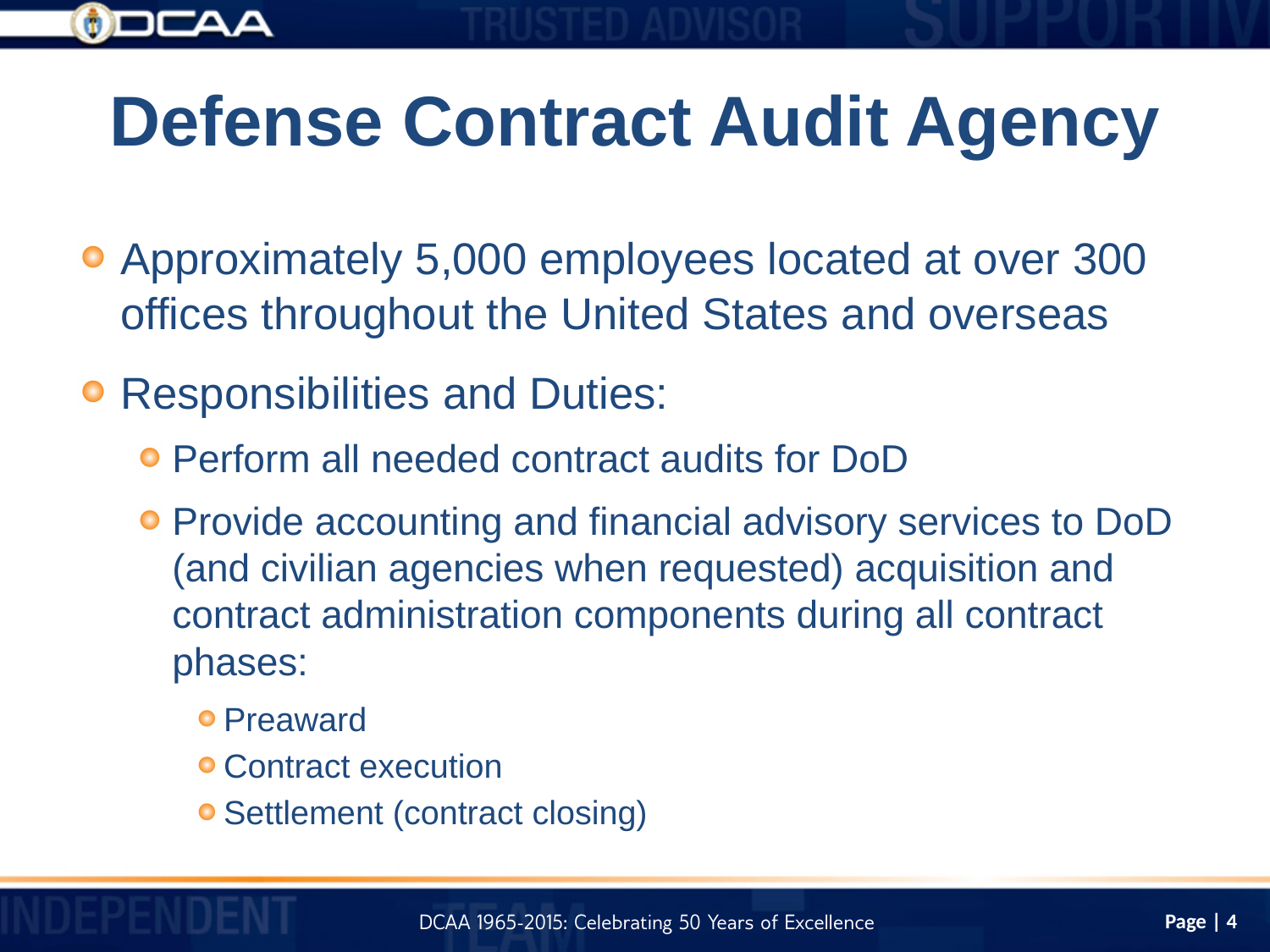

# Defense Contract Audit Agency
Approximately 5,000 employees located at over 300 offices throughout the United States and overseas
Responsibilities and Duties:
Perform all needed contract audits for DoD
Provide accounting and financial advisory services to DoD (and civilian agencies when requested) acquisition and contract administration components during all contract phases:
Preaward
Contract execution
Settlement (contract closing)
Page | 4
DCAA 1965-2015: Celebrating 50 Years of Excellence